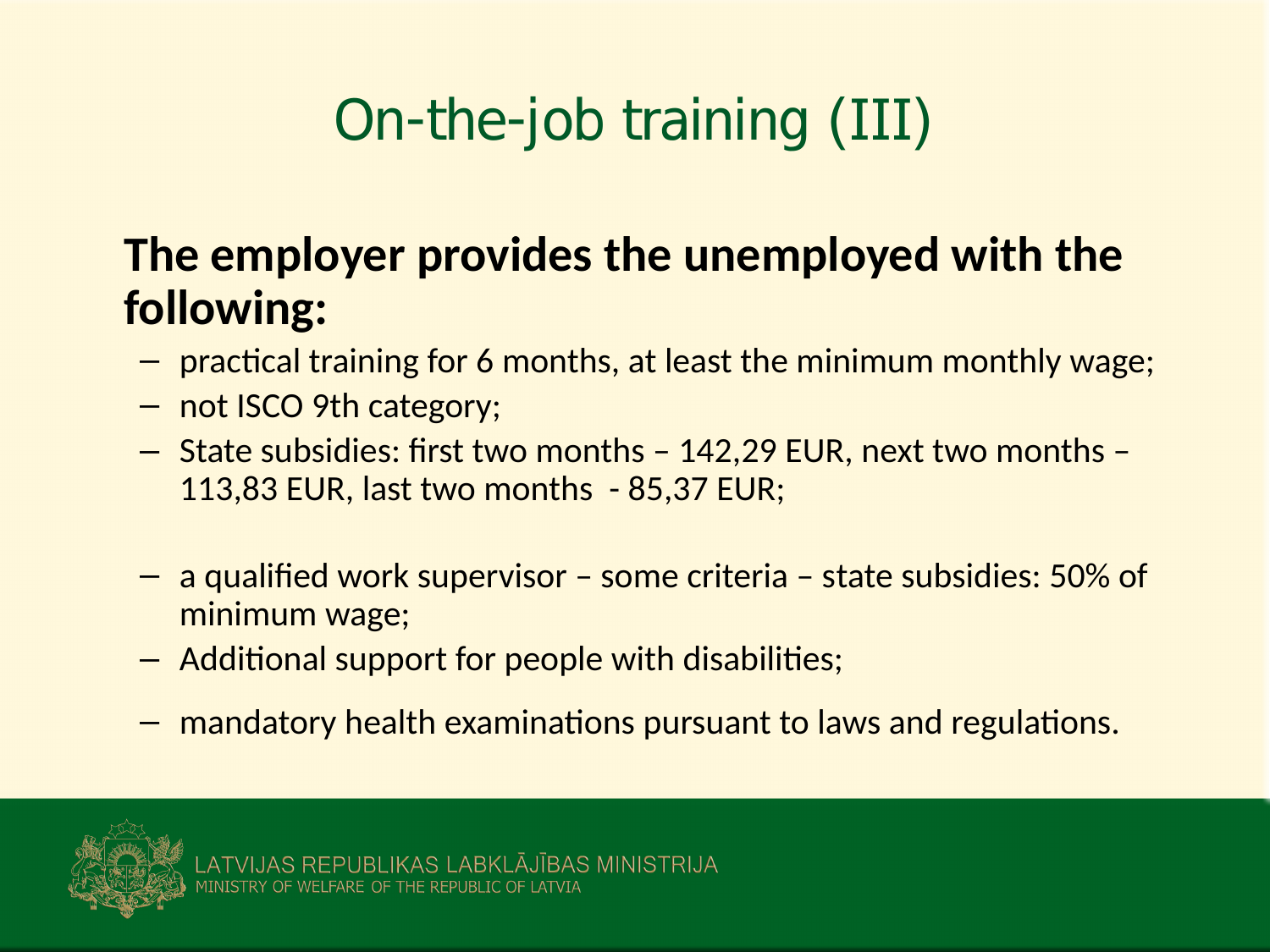

# On-the-job training (III)
	The employer provides the unemployed with the following:
practical training for 6 months, at least the minimum monthly wage;
not ISCO 9th category;
State subsidies: first two months – 142,29 EUR, next two months – 113,83 EUR, last two months  - 85,37 EUR;

a qualified work supervisor – some criteria – state subsidies: 50% of minimum wage;
Additional support for people with disabilities;

mandatory health examinations pursuant to laws and regulations.